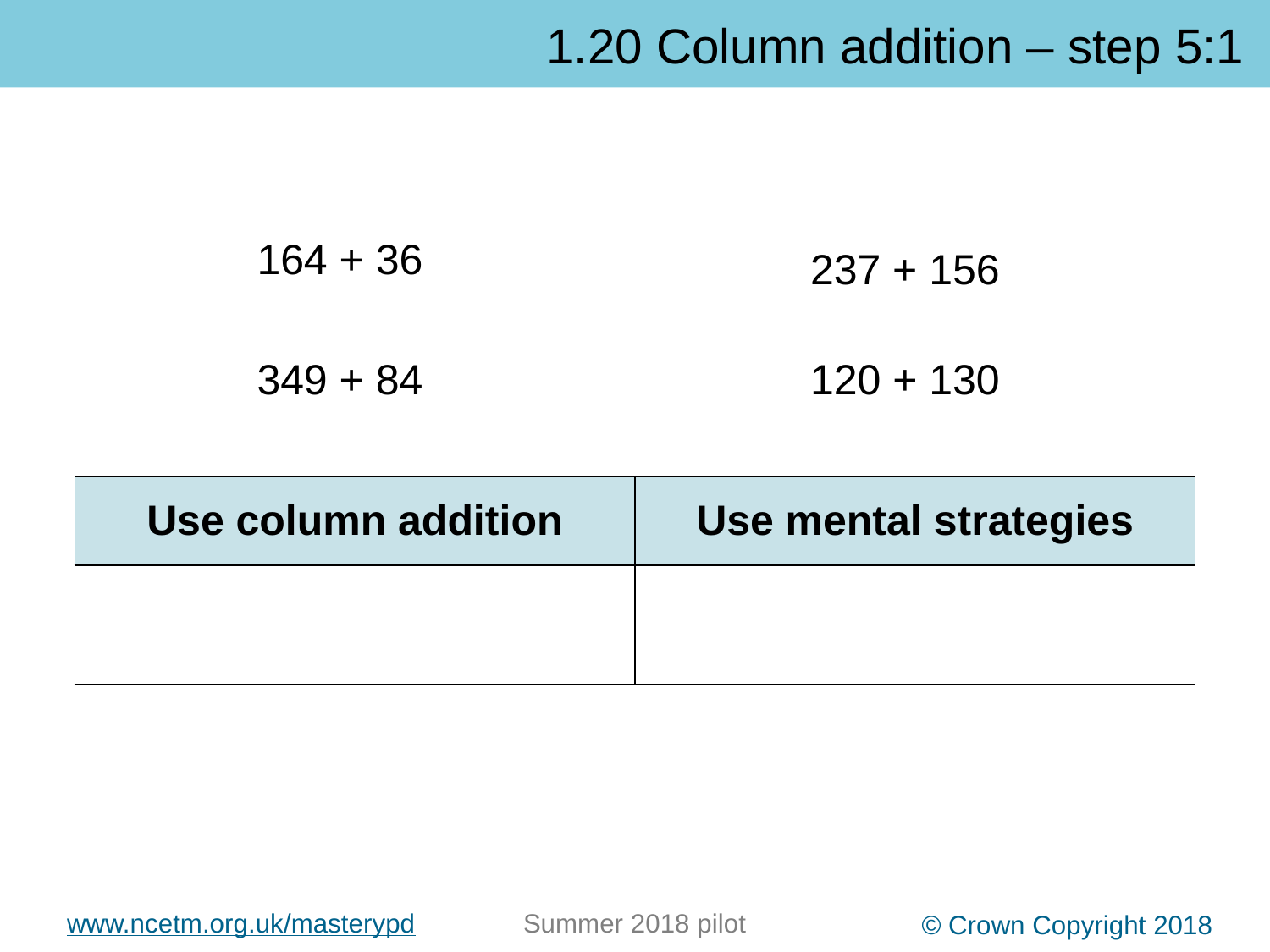

1.20 Column addition – step 5:1
164 + 36
237 + 156
349 + 84
120 + 130
| Use column addition | Use mental strategies |
| --- | --- |
|  |  |